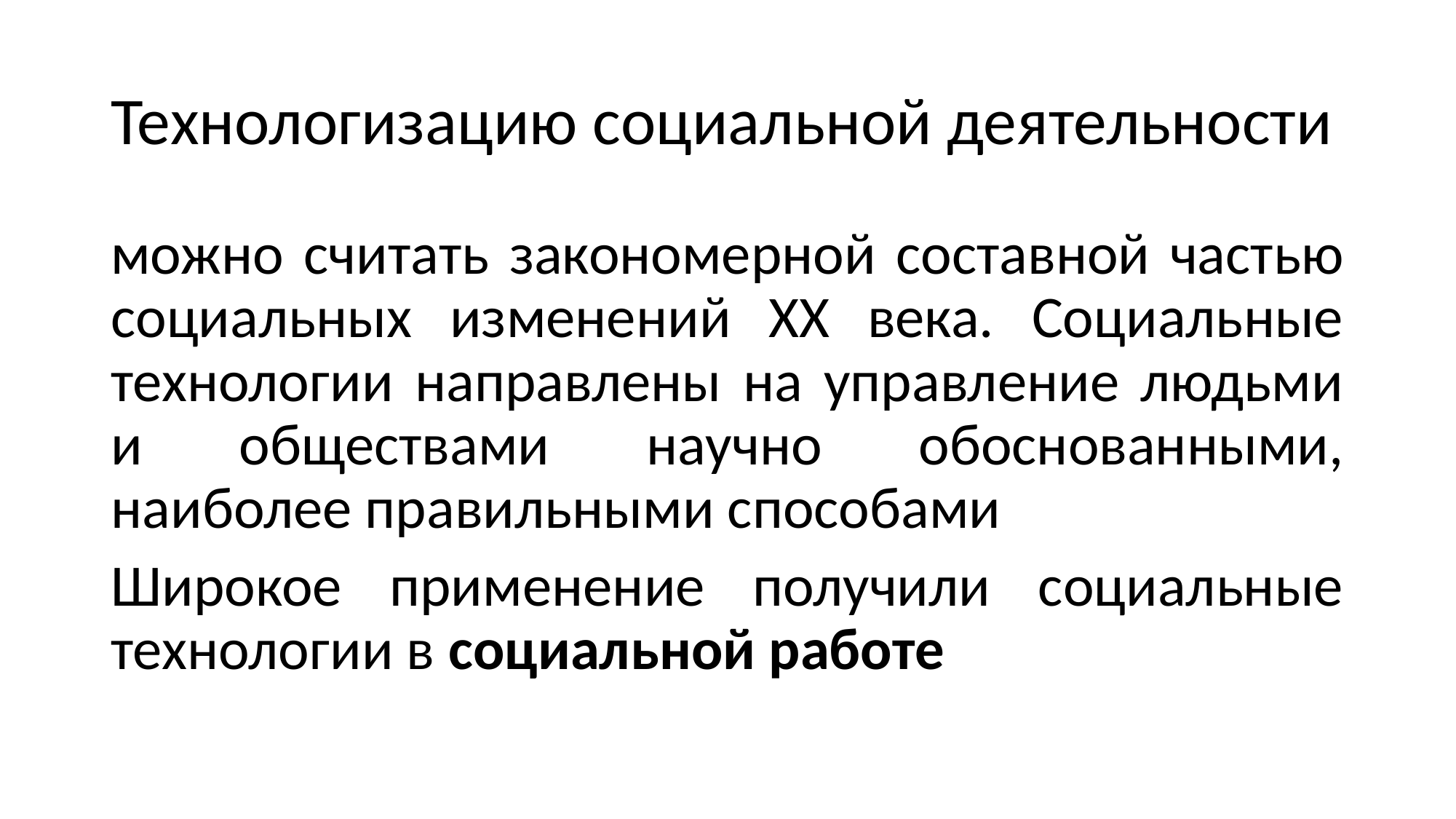

# Технологизацию социальной деятельности
можно считать закономерной составной частью социальных изменений XX века. Социальные технологии направлены на управление людьми и обществами научно обоснованными, наиболее правильными способами
Широкое применение получили социальные технологии в социальной работе